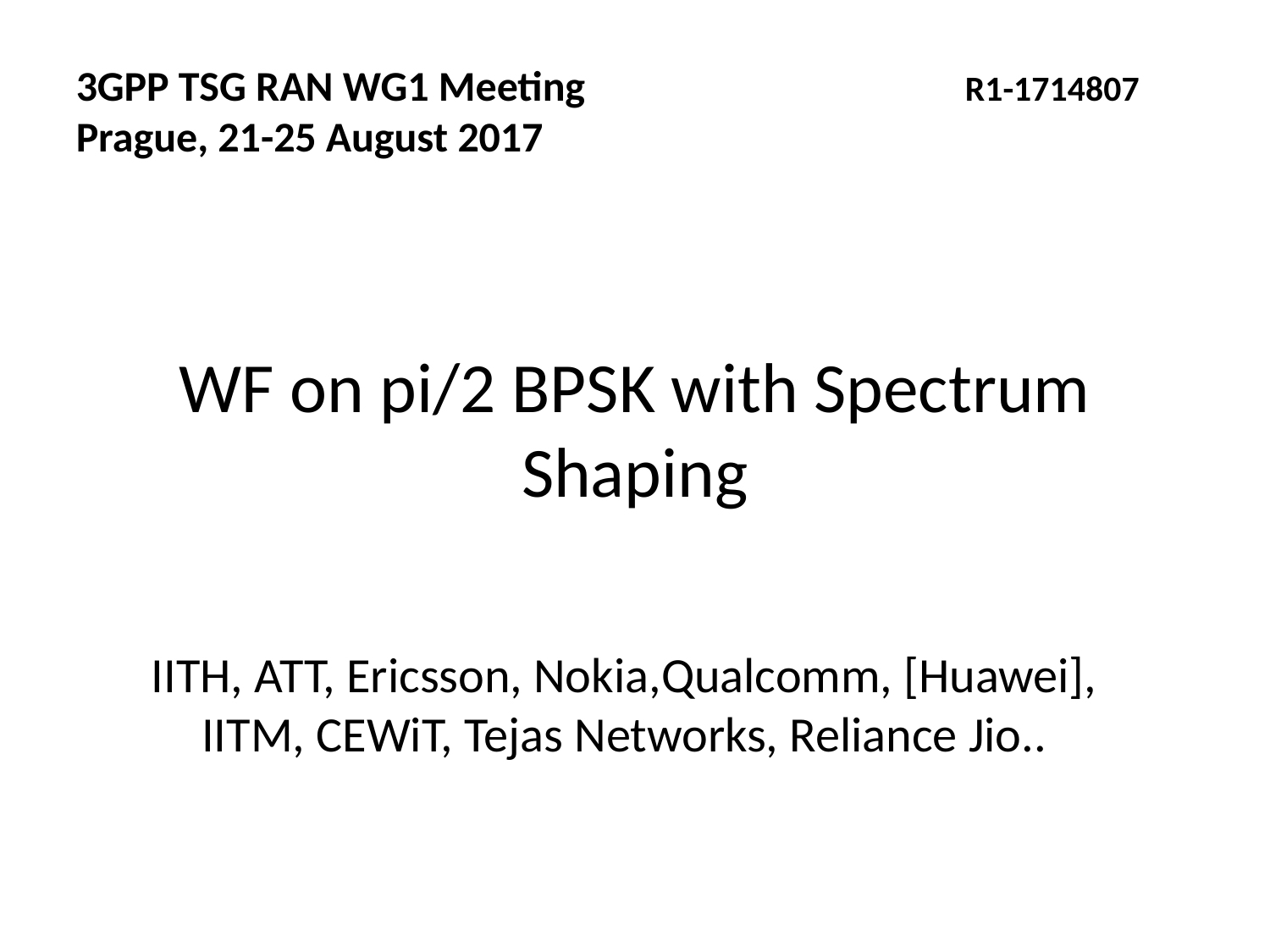

3GPP TSG RAN WG1 Meeting         			R1-1714807
Prague, 21-25 August 2017
WF on pi/2 BPSK with Spectrum Shaping

IITH, ATT, Ericsson, Nokia,Qualcomm, [Huawei],
IITM, CEWiT, Tejas Networks, Reliance Jio..